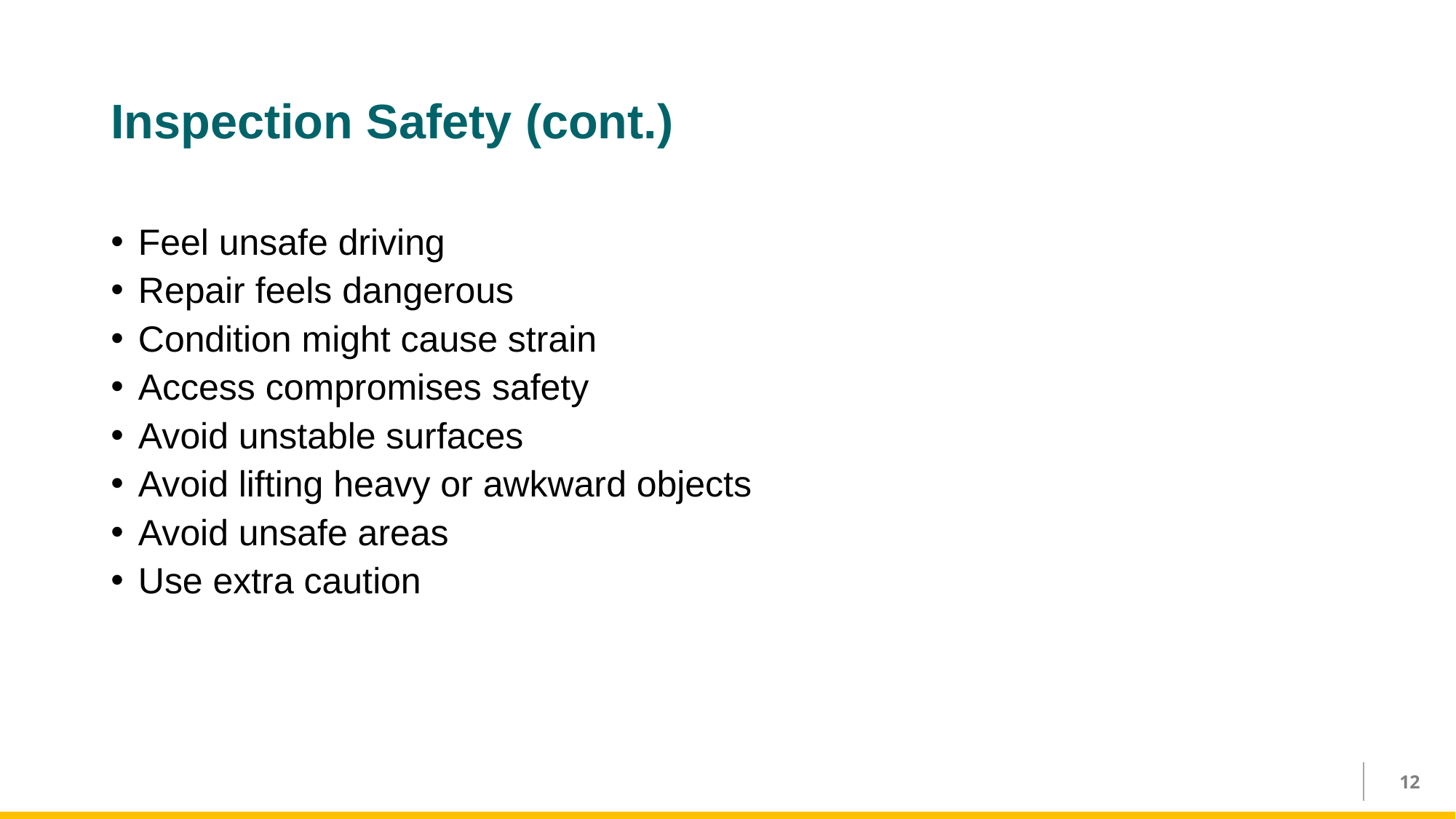

# Inspection Safety (cont.)
Feel unsafe driving
Repair feels dangerous
Condition might cause strain
Access compromises safety
Avoid unstable surfaces
Avoid lifting heavy or awkward objects
Avoid unsafe areas
Use extra caution